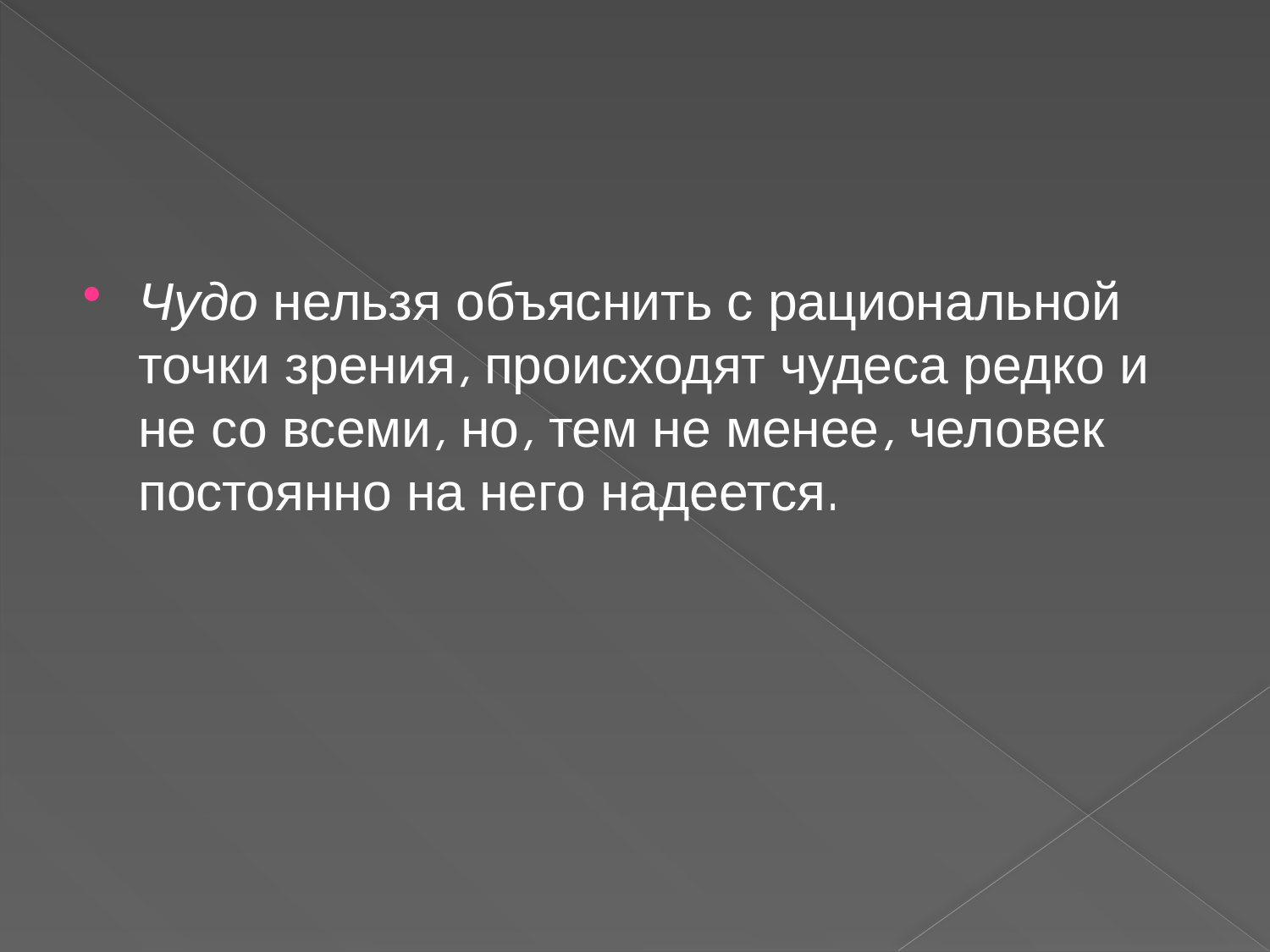

#
Чудо нельзя объяснить с рациональной точки зрения, происходят чудеса редко и не со всеми, но, тем не менее, человек постоянно на него надеется.